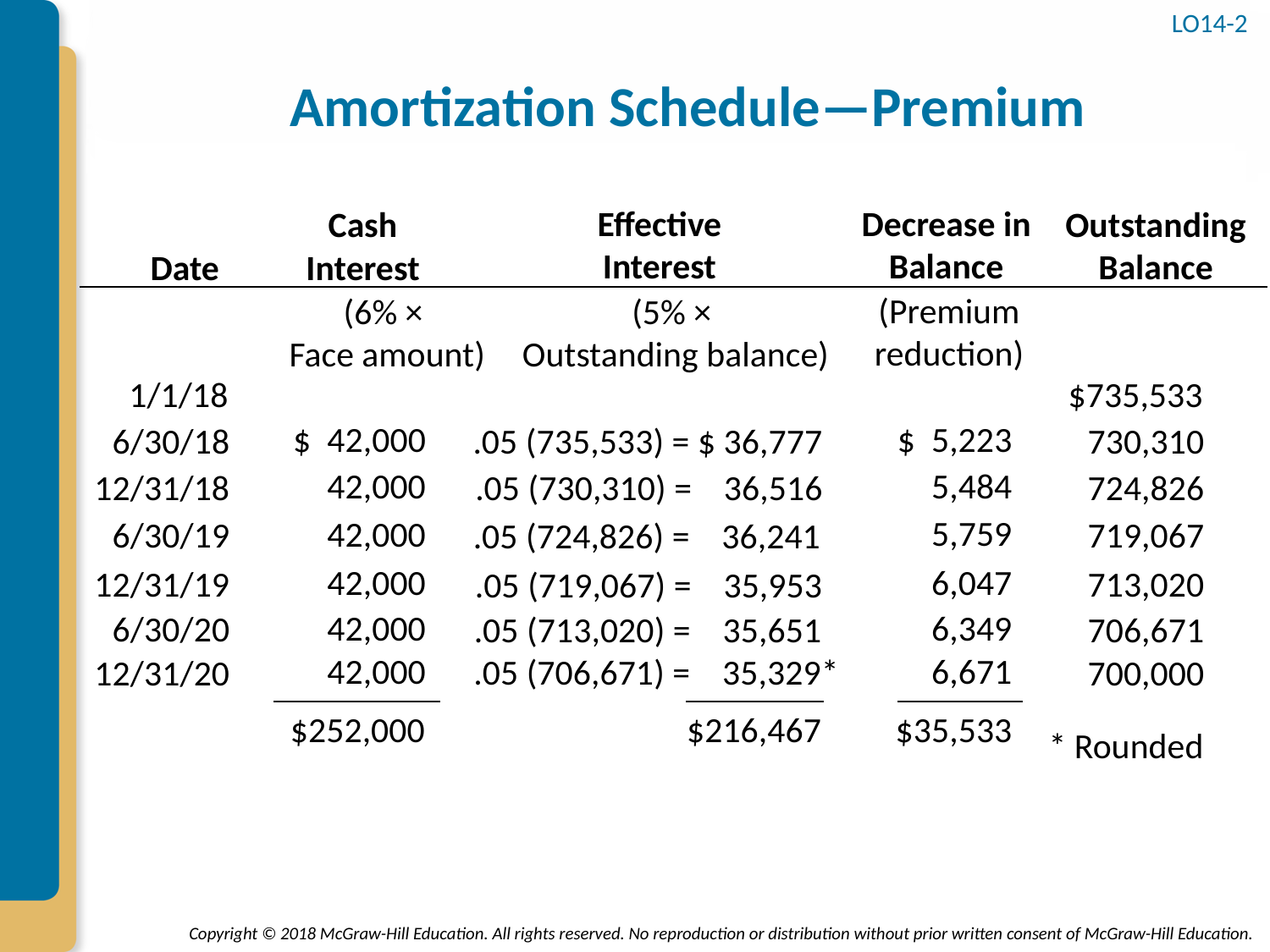

# Amortization Schedule—Premium
LO14-2
Effective Interest
Decrease in Balance
Outstanding Balance
Cash Interest
Date
(Premium
reduction)
(6% ×
Face amount)
(5% ×
Outstanding balance)
1/1/18
$735,533
$  5,223
$  42,000
6/30/18
730,310
.05 (735,533) = $ 36,777
5,484
42,000
12/31/18
724,826
.05 (730,310) =    36,516
5,759
42,000
6/30/19
719,067
.05 (724,826) =    36,241
6,047
42,000
12/31/19
713,020
.05 (719,067) =    35,953
6,349
42,000
6/30/20
706,671
.05 (713,020) =    35,651
6,671
42,000
.05 (706,671) =    35,329*
12/31/20
700,000
$252,000
$216,467
$35,533
* Rounded